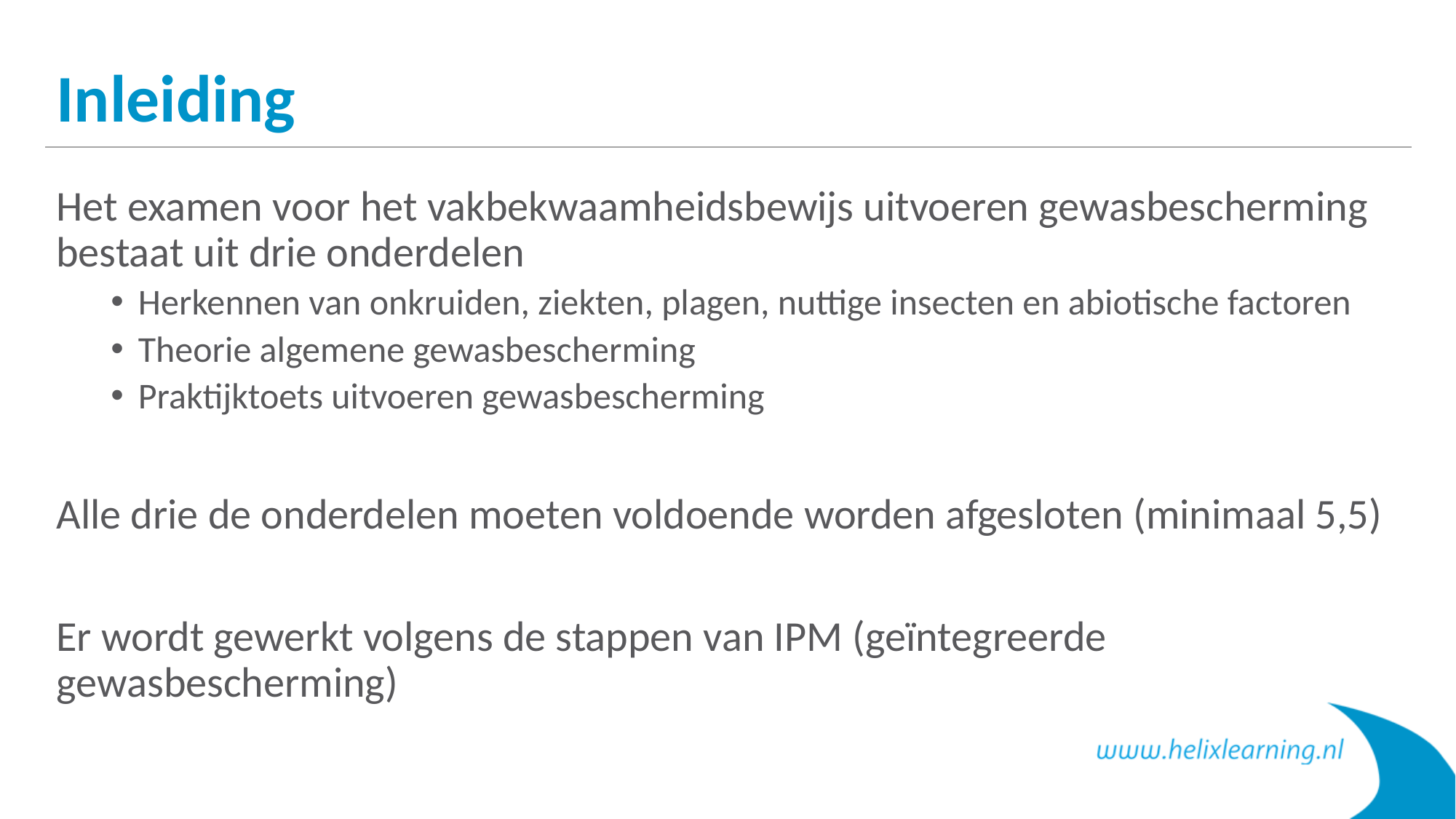

# Inleiding
Het examen voor het vakbekwaamheidsbewijs uitvoeren gewasbescherming bestaat uit drie onderdelen
Herkennen van onkruiden, ziekten, plagen, nuttige insecten en abiotische factoren
Theorie algemene gewasbescherming
Praktijktoets uitvoeren gewasbescherming

Alle drie de onderdelen moeten voldoende worden afgesloten (minimaal 5,5)

Er wordt gewerkt volgens de stappen van IPM (geïntegreerde gewasbescherming)